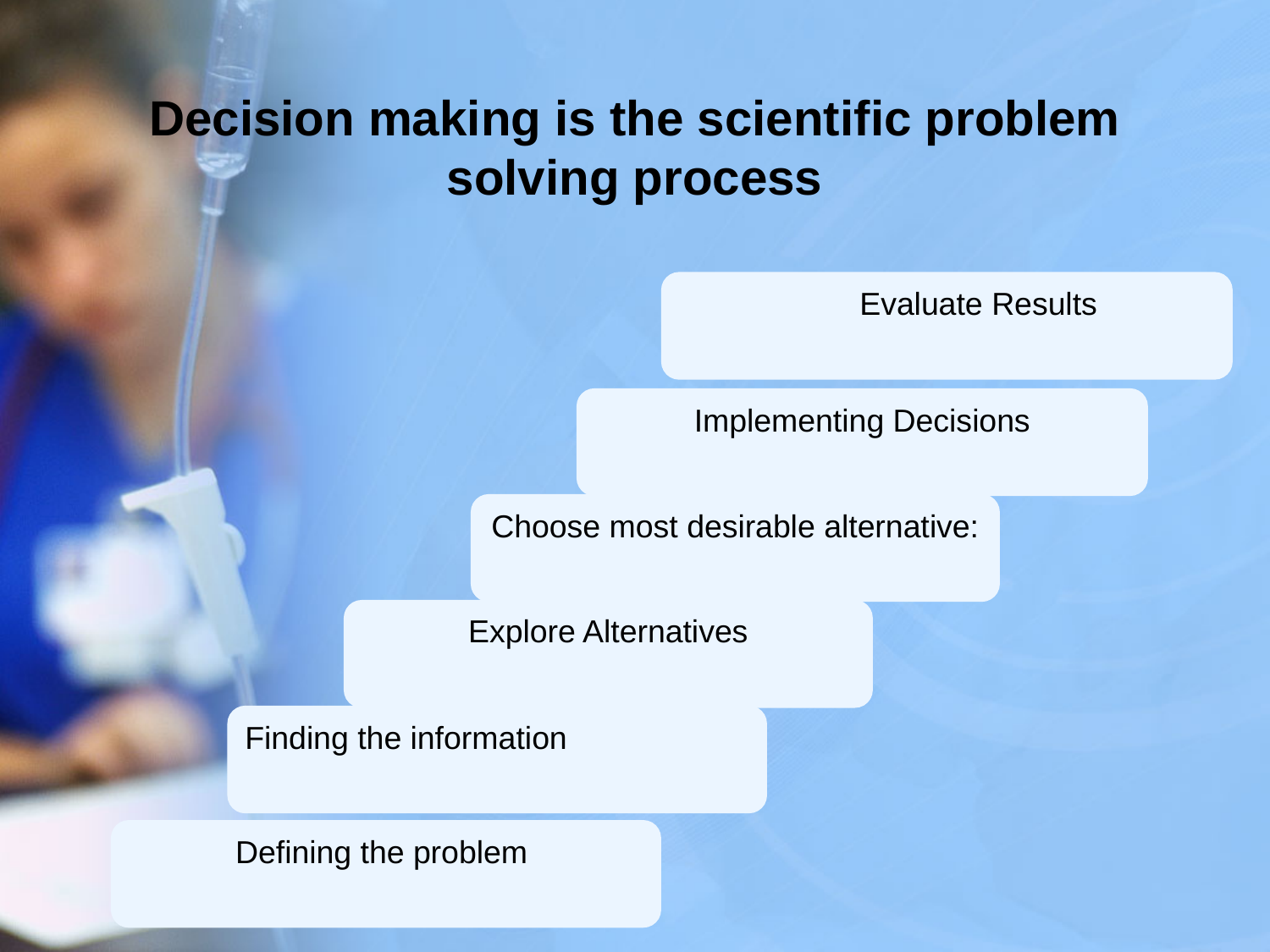

# Decision making is the scientific problem solving process
Evaluate Results
Implementing Decisions
Choose most desirable alternative:
Explore Alternatives
Finding the information
Defining the problem